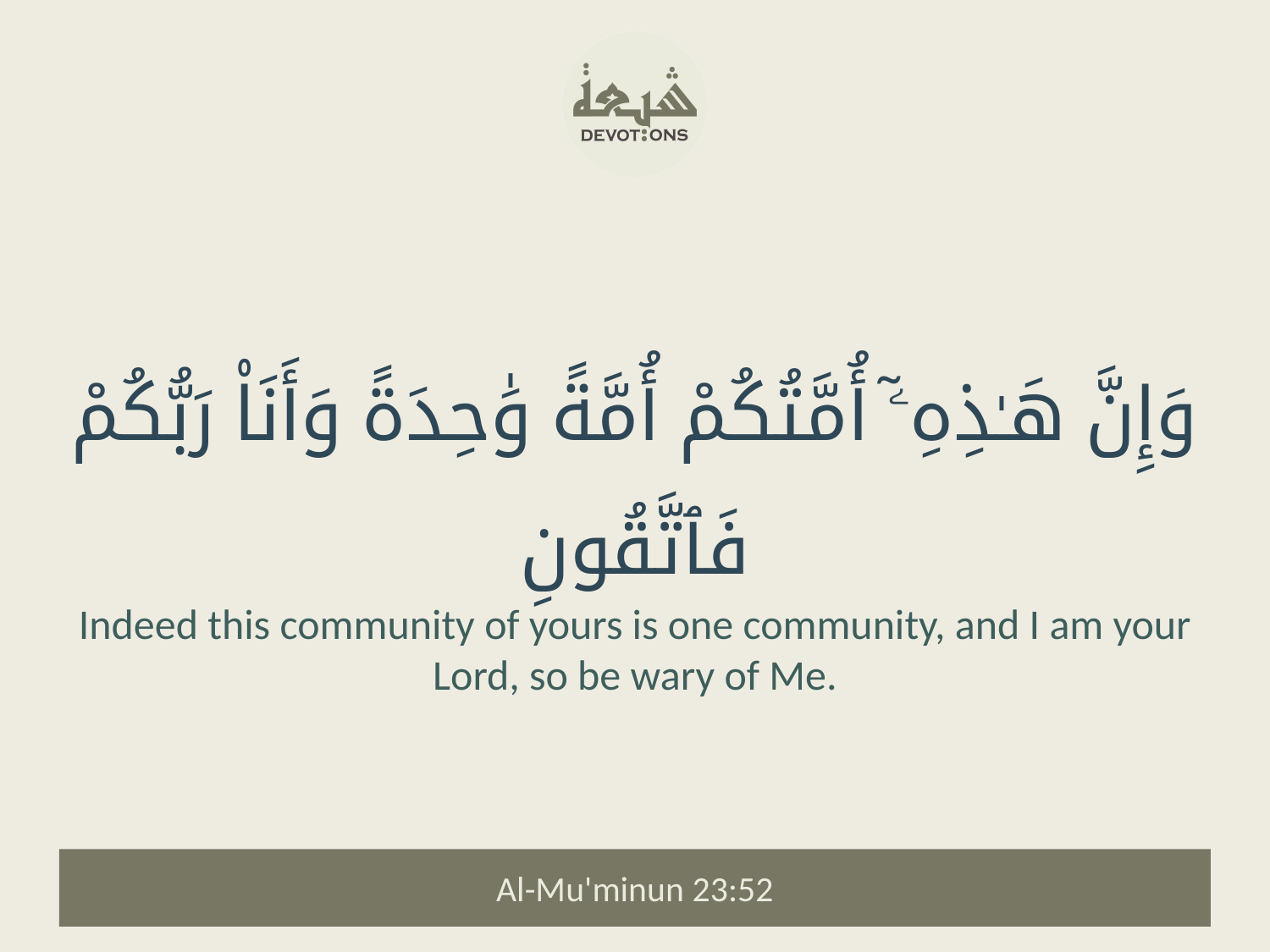

وَإِنَّ هَـٰذِهِۦٓ أُمَّتُكُمْ أُمَّةً وَٰحِدَةً وَأَنَا۠ رَبُّكُمْ فَٱتَّقُونِ
Indeed this community of yours is one community, and I am your Lord, so be wary of Me.
Al-Mu'minun 23:52